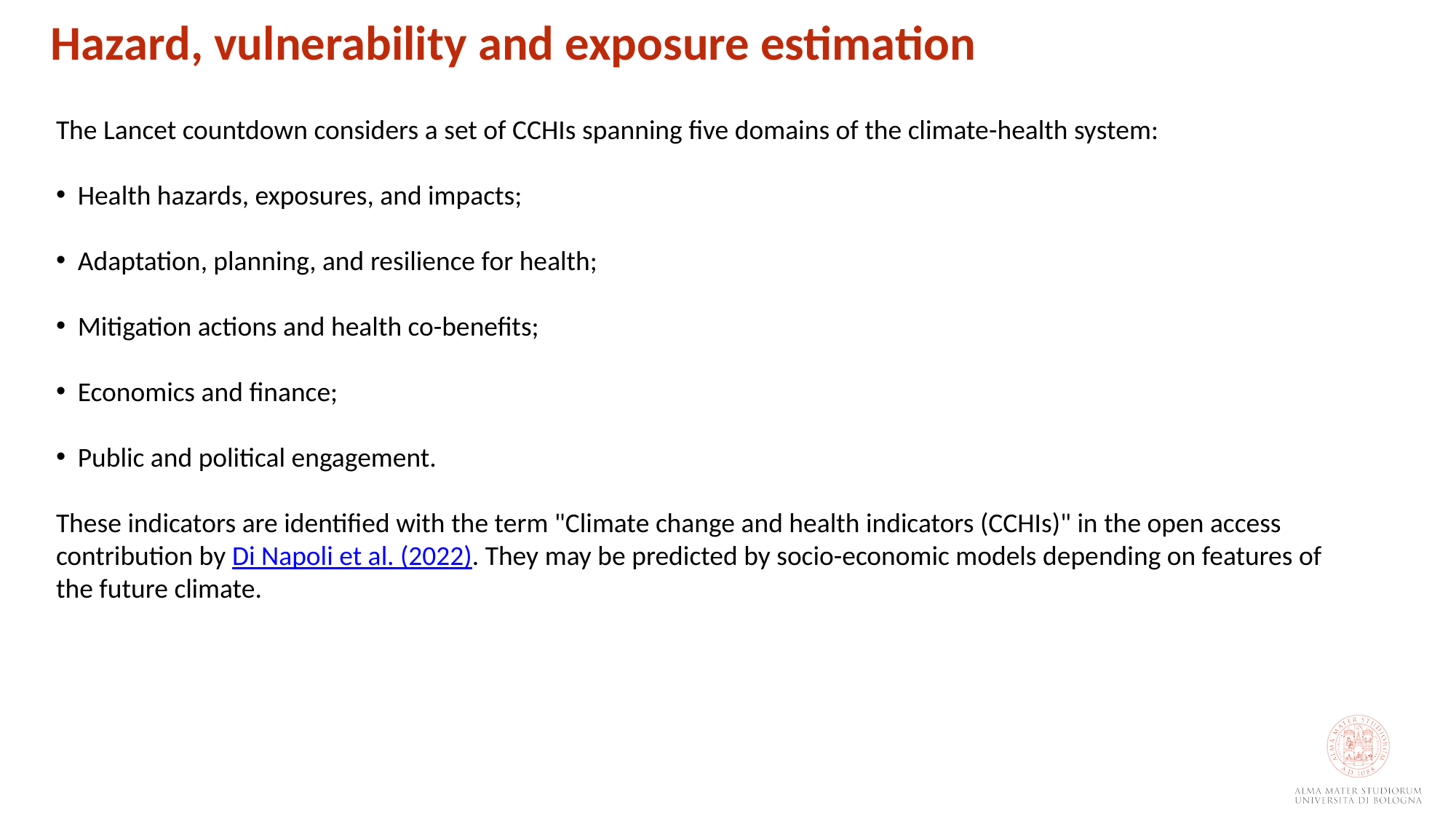

Hazard, vulnerability and exposure estimation
The Lancet countdown considers a set of CCHIs spanning five domains of the climate-health system:

Health hazards, exposures, and impacts;

Adaptation, planning, and resilience for health;

Mitigation actions and health co-benefits;

Economics and finance;

Public and political engagement.

These indicators are identified with the term "Climate change and health indicators (CCHIs)" in the open access contribution by Di Napoli et al. (2022). They may be predicted by socio-economic models depending on features of the future climate.